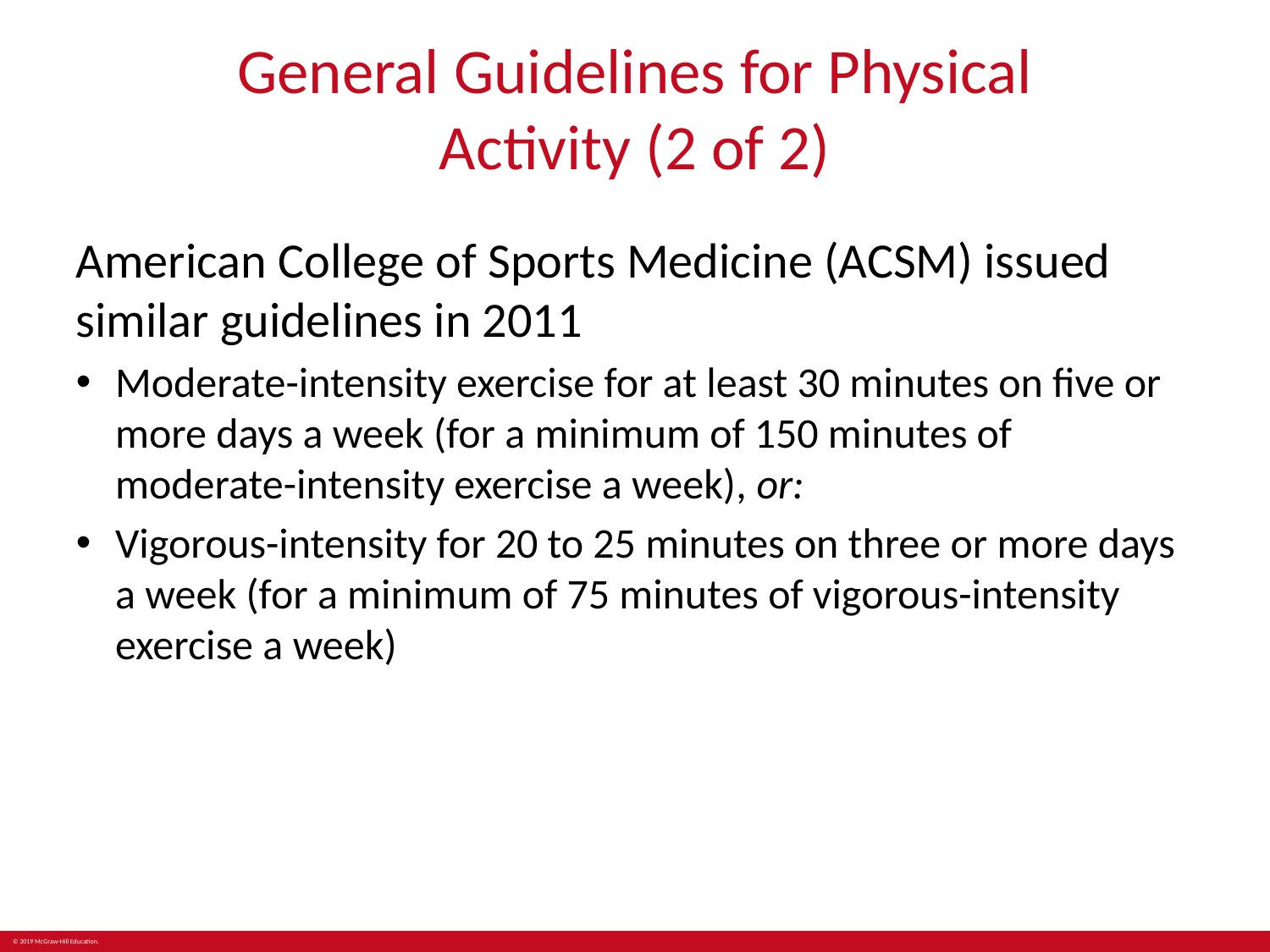

# General Guidelines for Physical Activity (2 of 2)
American College of Sports Medicine (ACSM) issued similar guidelines in 2011
Moderate-intensity exercise for at least 30 minutes on five or more days a week (for a minimum of 150 minutes of moderate-intensity exercise a week), or:
Vigorous-intensity for 20 to 25 minutes on three or more days a week (for a minimum of 75 minutes of vigorous-intensity exercise a week)